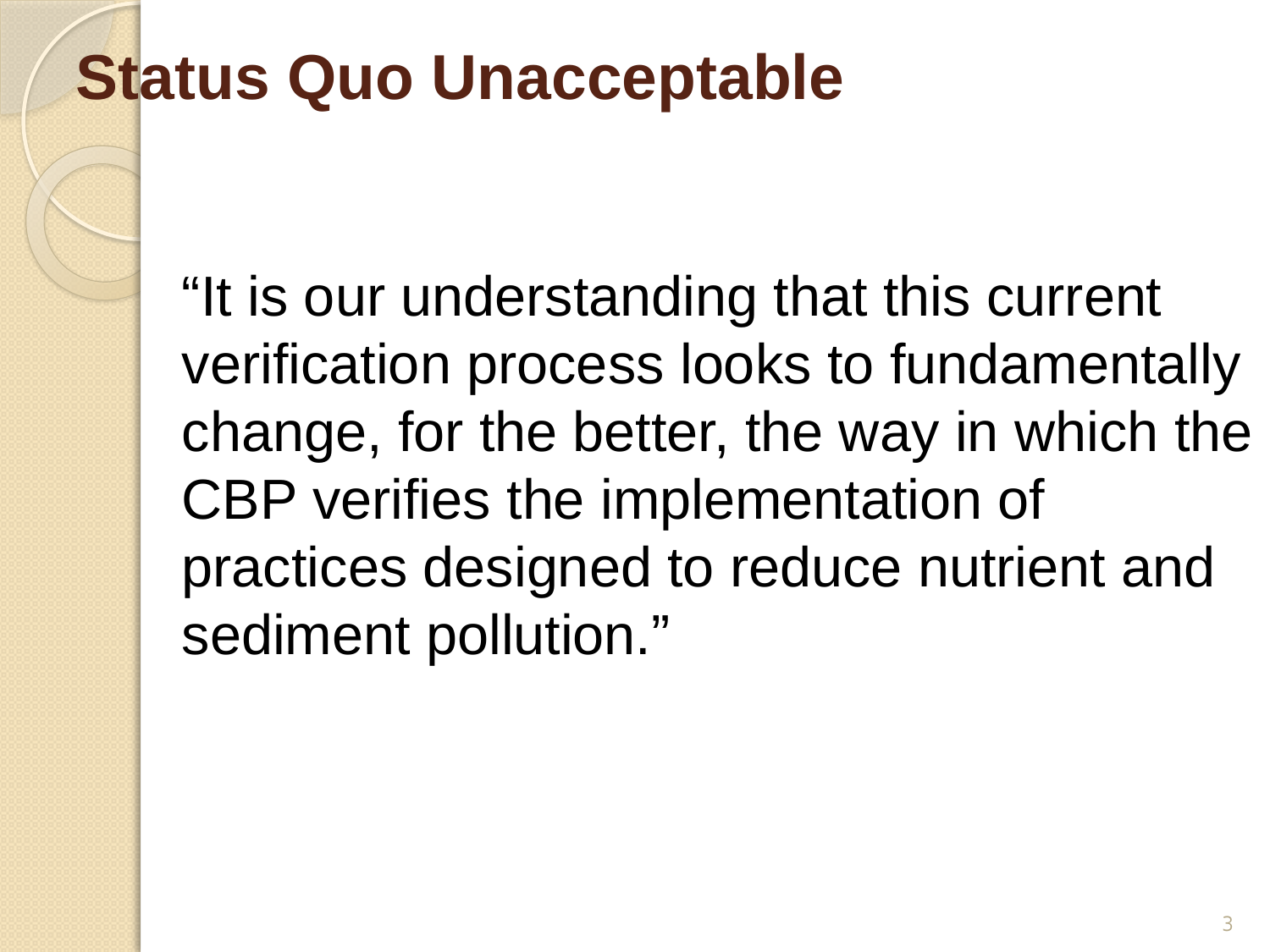

# Status Quo Unacceptable
“It is our understanding that this current verification process looks to fundamentally change, for the better, the way in which the CBP verifies the implementation of practices designed to reduce nutrient and sediment pollution.”
3